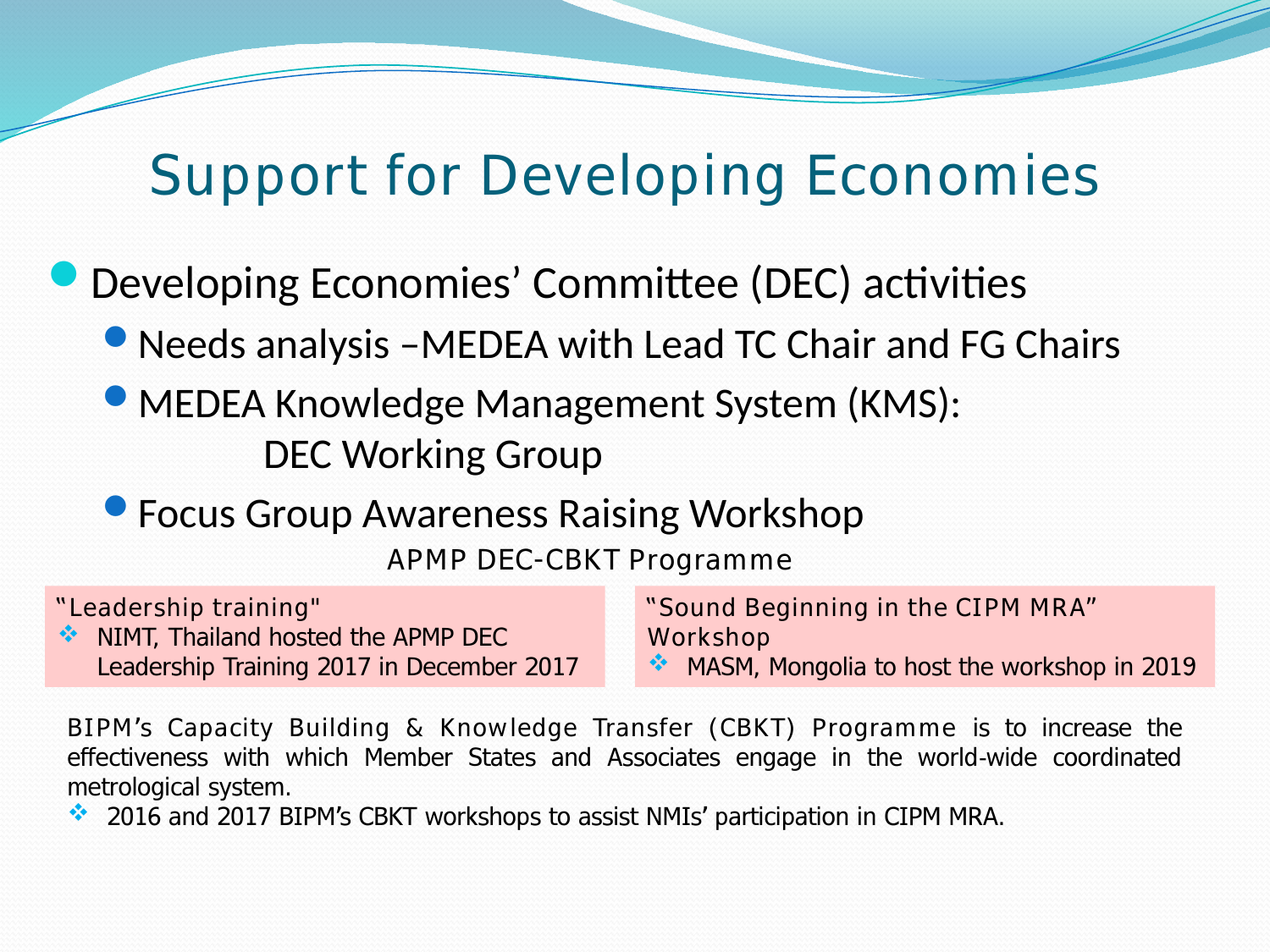

# Support for Developing Economies
Developing Economies’ Committee (DEC) activities
Needs analysis –MEDEA with Lead TC Chair and FG Chairs
MEDEA Knowledge Management System (KMS):
	DEC Working Group
Focus Group Awareness Raising Workshop
APMP DEC-CBKT Programme
“Leadership training"
NIMT, Thailand hosted the APMP DEC Leadership Training 2017 in December 2017
“Sound Beginning in the CIPM MRA” Workshop
MASM, Mongolia to host the workshop in 2019
BIPM’s Capacity Building & Knowledge Transfer (CBKT) Programme is to increase the effectiveness with which Member States and Associates engage in the world‐wide coordinated metrological system.
2016 and 2017 BIPM’s CBKT workshops to assist NMIs’ participation in CIPM MRA.